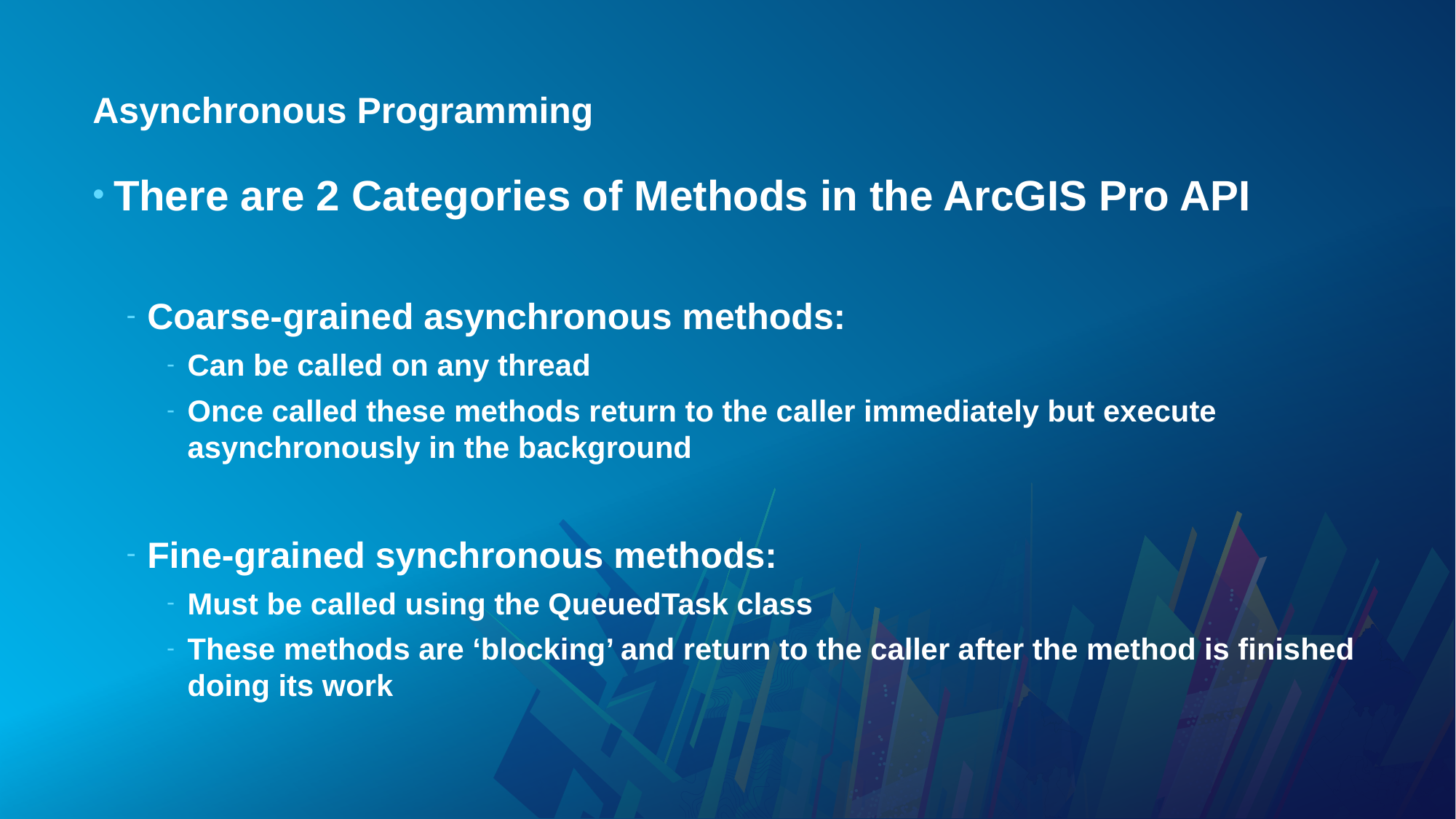

# Asynchronous Programming
There are 2 Categories of Methods in the ArcGIS Pro API

Coarse-grained asynchronous methods:
Can be called on any thread
Once called these methods return to the caller immediately but execute asynchronously in the background

Fine-grained synchronous methods:
Must be called using the QueuedTask class
These methods are ‘blocking’ and return to the caller after the method is finished doing its work